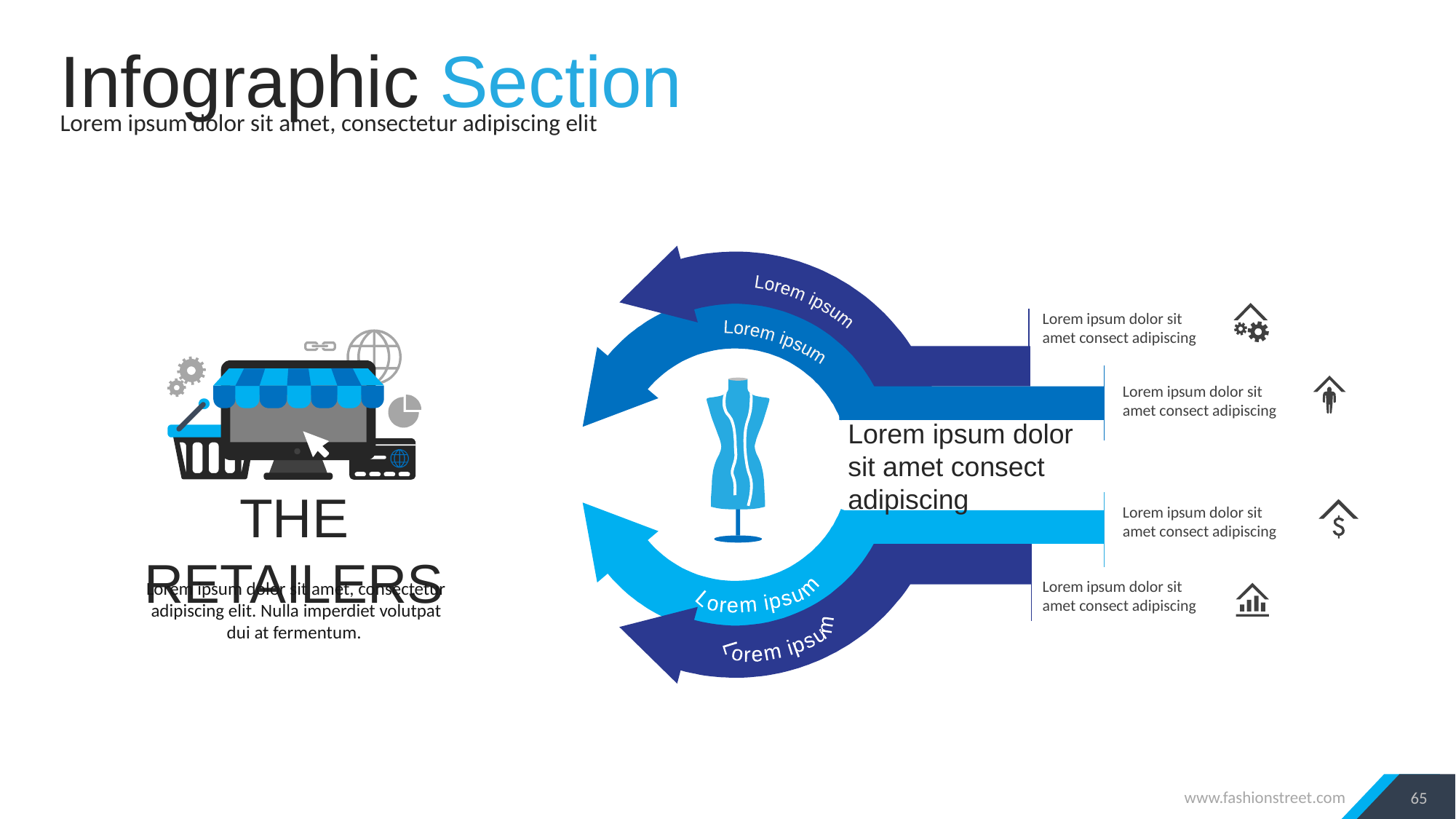

Infographic Section
Lorem ipsum dolor sit amet, consectetur adipiscing elit

Lorem ipsum

Lorem ipsum dolor sit amet consect adipiscing

Lorem ipsum

Lorem ipsum dolor sit amet consect adipiscing

Lorem ipsum dolor sit amet consect adipiscing
Lorem ipsum dolor sit amet consect adipiscing

THE RETAILERS

Lorem ipsum dolor sit amet, consectetur adipiscing elit. Nulla imperdiet volutpat dui at fermentum.
Lorem ipsum dolor sit amet consect adipiscing
Lorem ipsum

Lorem ipsum
65